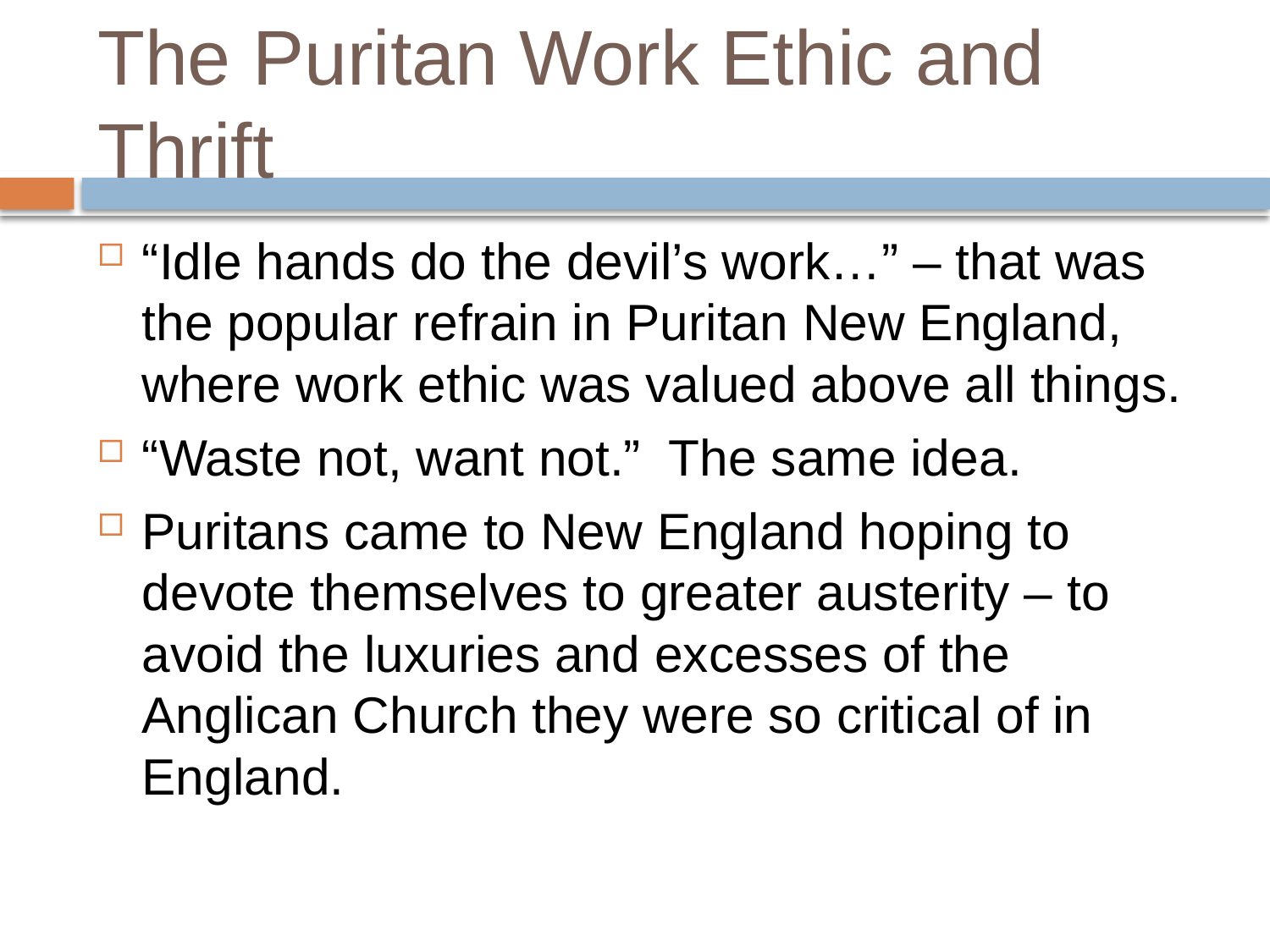

# The Puritan Work Ethic and Thrift
“Idle hands do the devil’s work…” – that was the popular refrain in Puritan New England, where work ethic was valued above all things.
“Waste not, want not.”  The same idea.
Puritans came to New England hoping to devote themselves to greater austerity – to avoid the luxuries and excesses of the Anglican Church they were so critical of in England.